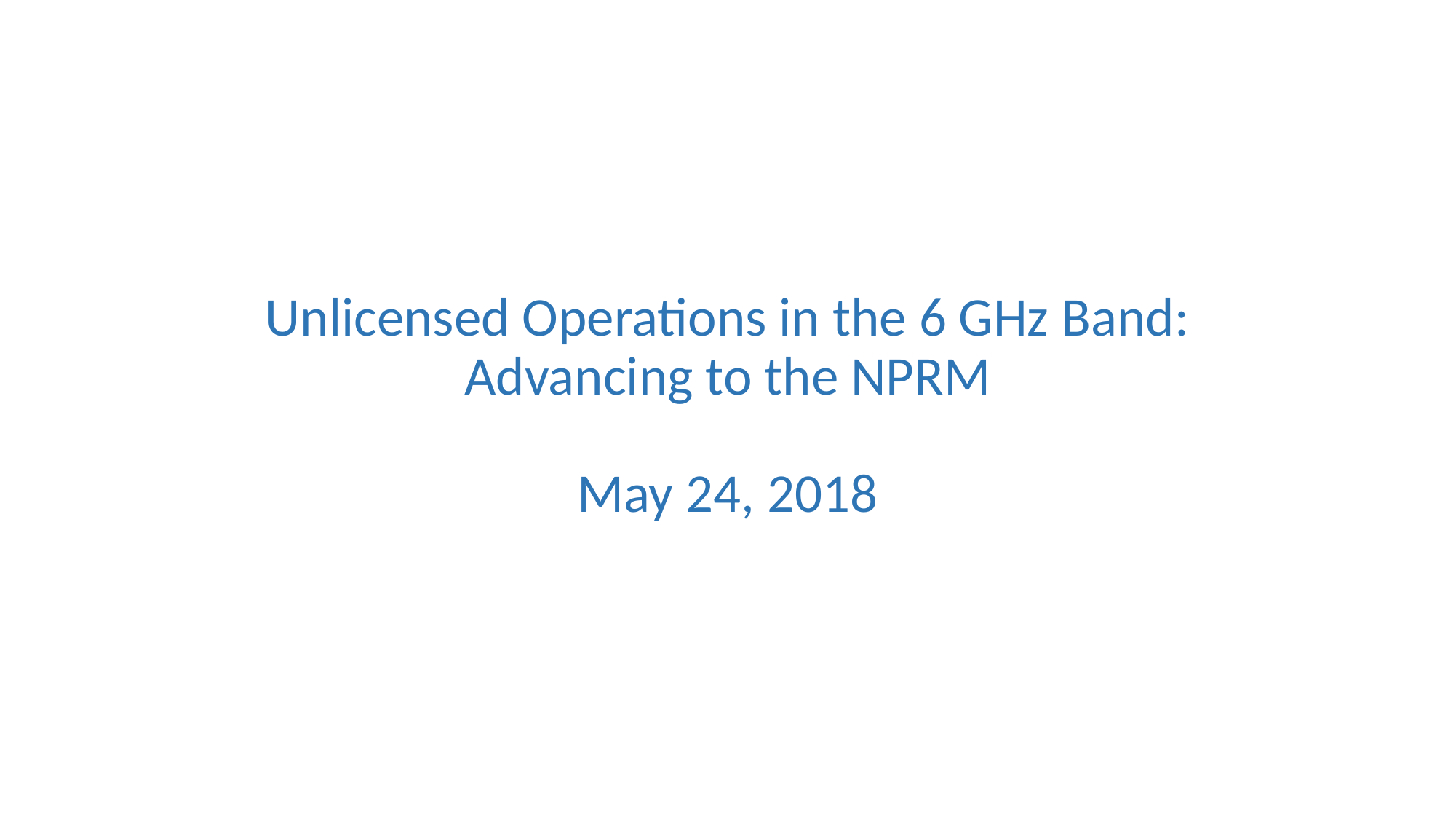

# Unlicensed Operations in the 6 GHz Band: Advancing to the NPRM May 24, 2018